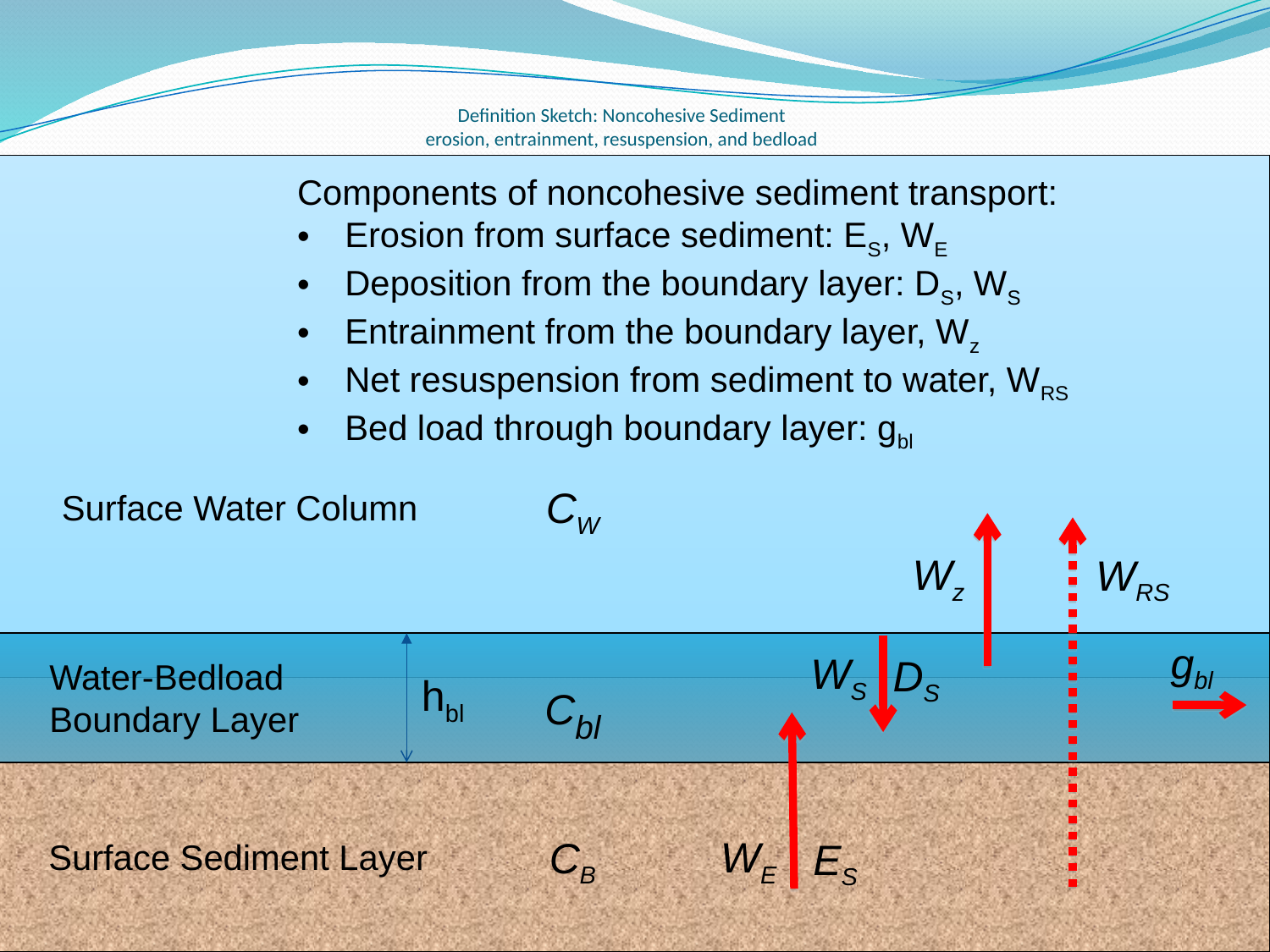

# Definition Sketch: Noncohesive Sediment erosion, entrainment, resuspension, and bedload

Components of noncohesive sediment transport:
Erosion from surface sediment: ES, WE
Deposition from the boundary layer: DS, WS
Entrainment from the boundary layer, Wz
Net resuspension from sediment to water, WRS
Bed load through boundary layer: gbl

CW
Cbl
CB
Surface Water Column
Water-Bedload Boundary Layer
Surface Sediment Layer
Wz
WRS
WS
WE
gbl

hbl
DS

ES